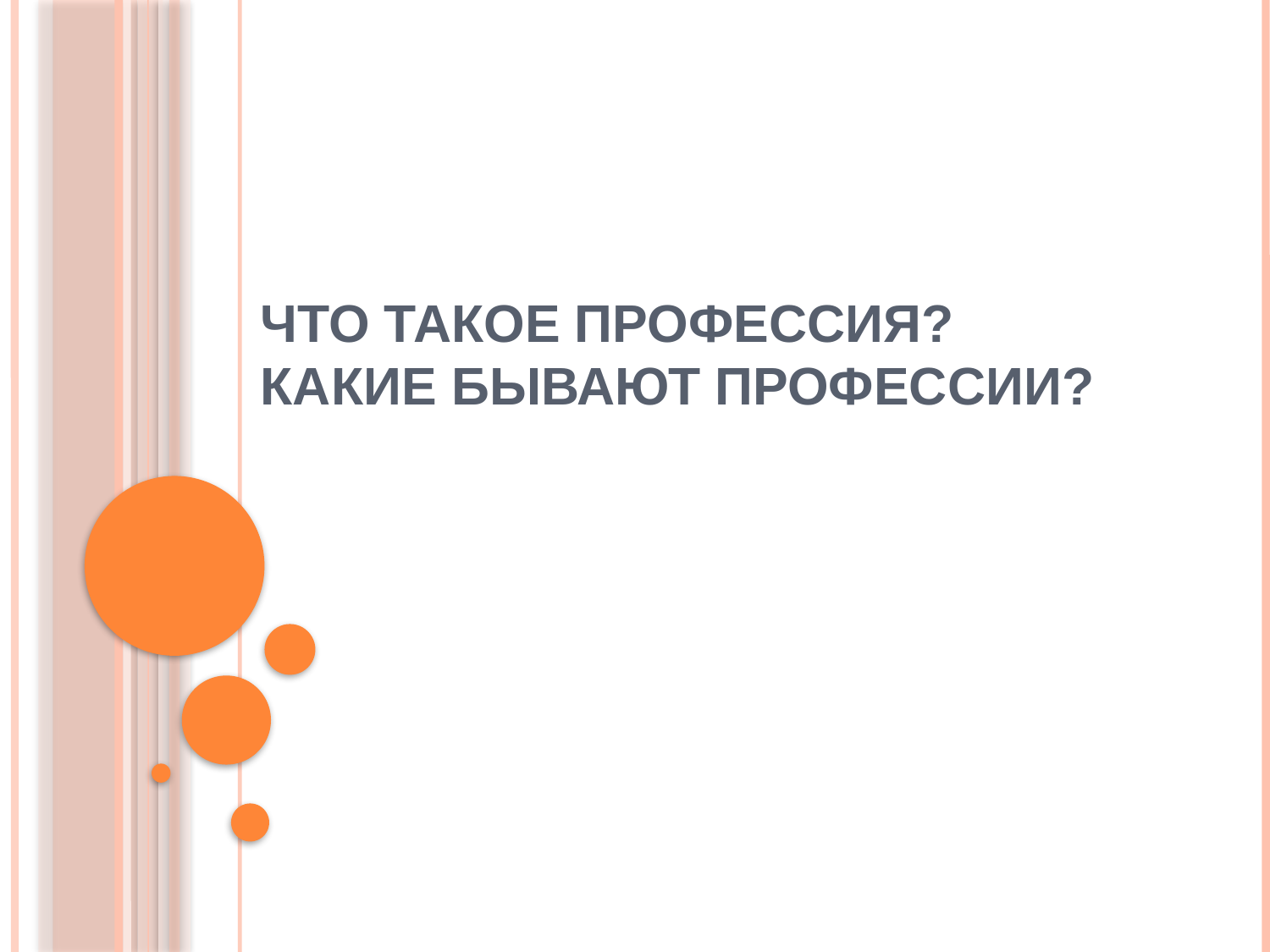

# ЧТО ТАКОЕ ПРОФЕССИЯ?  КАКИЕ БЫВАЮТ ПРОФЕССИИ?